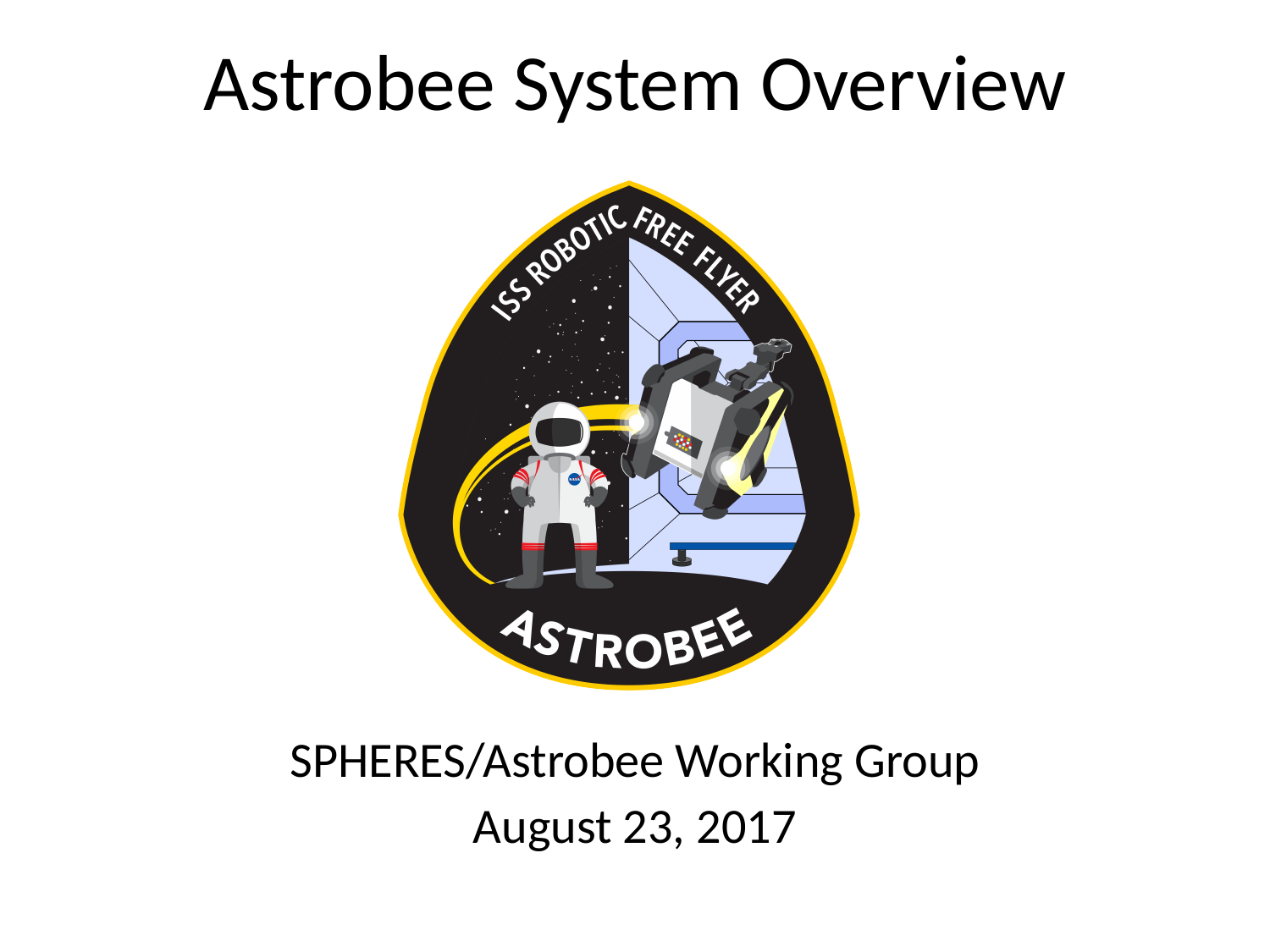

# Astrobee System Overview
SPHERES/Astrobee Working Group
August 23, 2017